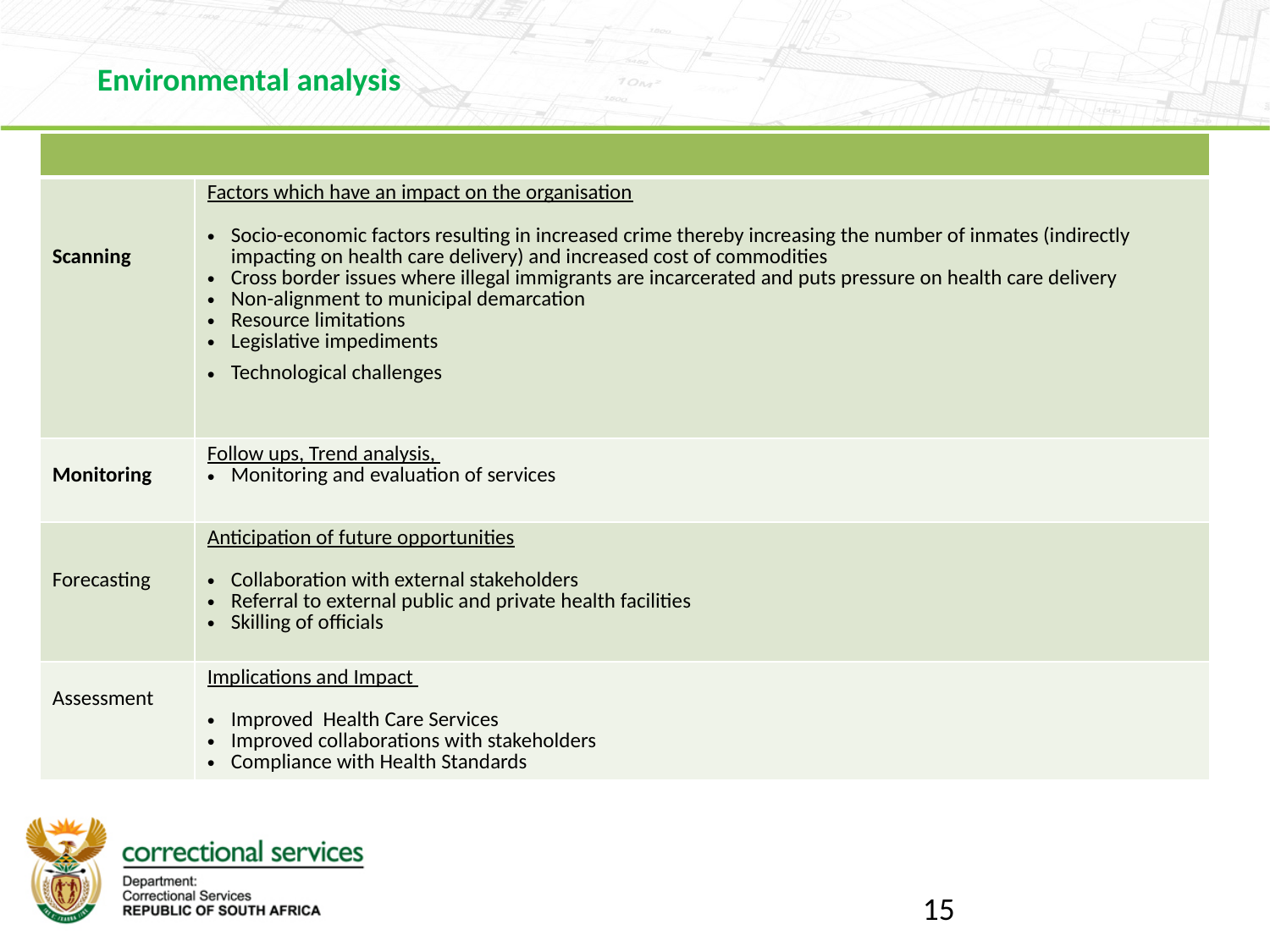

Environmental analysis
|  |  |
| --- | --- |
| Scanning | Factors which have an impact on the organisation Socio-economic factors resulting in increased crime thereby increasing the number of inmates (indirectly impacting on health care delivery) and increased cost of commodities Cross border issues where illegal immigrants are incarcerated and puts pressure on health care delivery Non-alignment to municipal demarcation Resource limitations Legislative impediments Technological challenges |
| Monitoring | Follow ups, Trend analysis, Monitoring and evaluation of services |
| Forecasting | Anticipation of future opportunities Collaboration with external stakeholders Referral to external public and private health facilities Skilling of officials |
| Assessment | Implications and Impact Improved Health Care Services Improved collaborations with stakeholders Compliance with Health Standards |

15